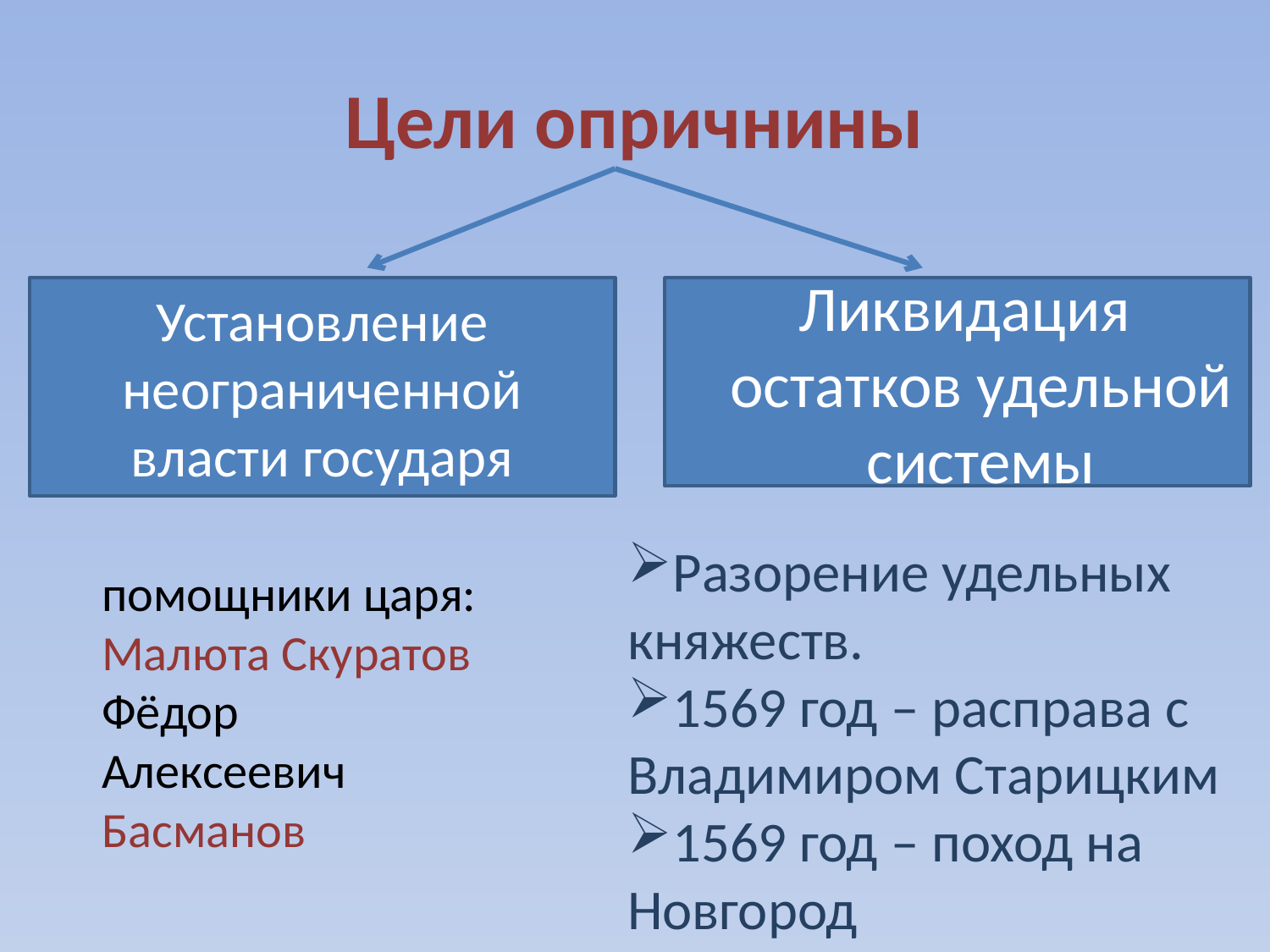

# Цели опричнины
Установление неограниченной власти государя
 Ликвидация остатков удельной системы
Разорение удельных княжеств.
1569 год – расправа с Владимиром Старицким
1569 год – поход на Новгород
помощники царя:
Малюта Скуратов
Фёдор Алексеевич Басманов